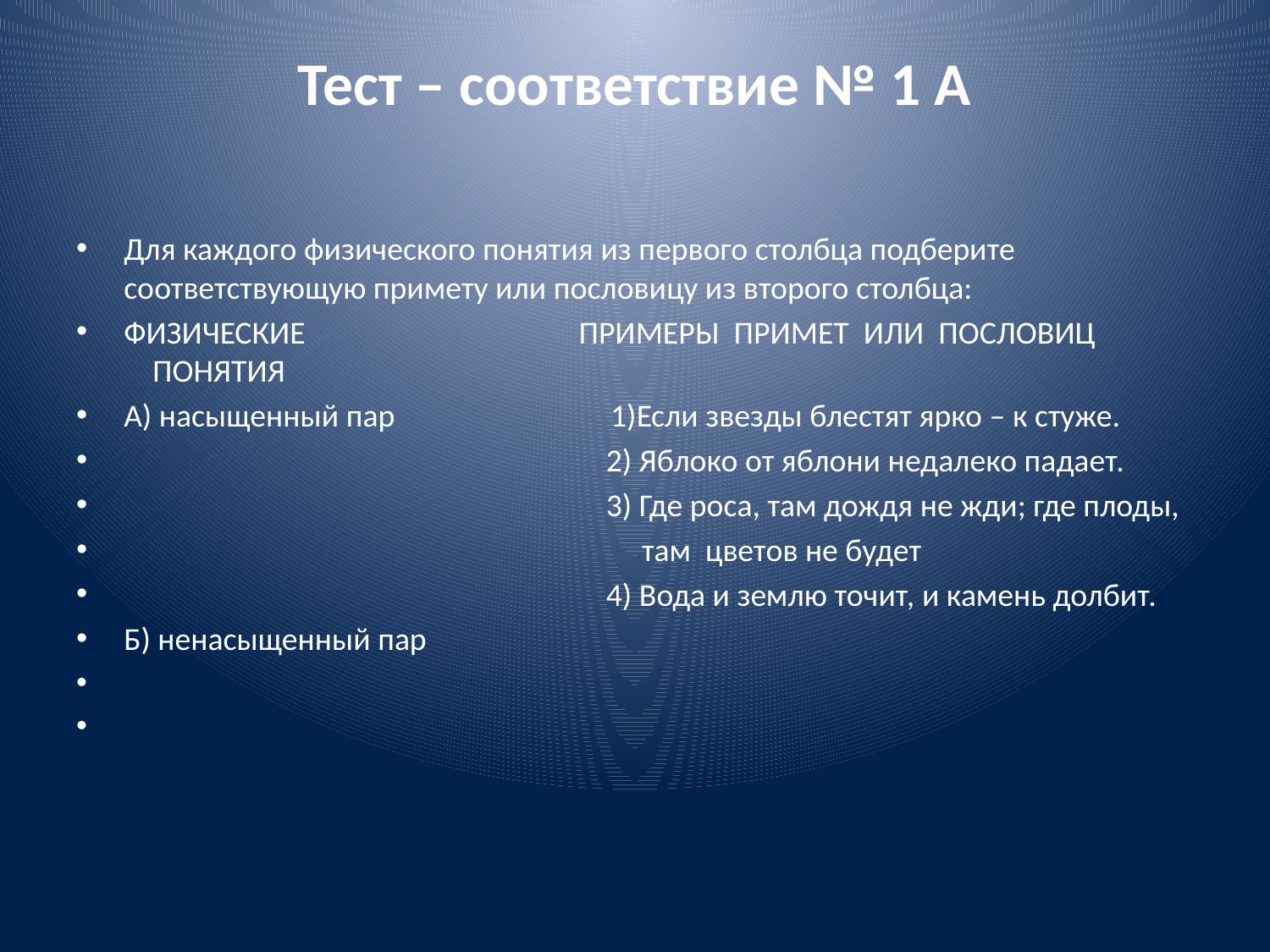

# Тест – соответствие № 1 А
Для каждого физического понятия из первого столбца подберите соответствующую примету или пословицу из второго столбца:
ФИЗИЧЕСКИЕ                                      ПРИМЕРЫ  ПРИМЕТ  ИЛИ  ПОСЛОВИЦ
    ПОНЯТИЯ
А) насыщенный пар                              1)Если звезды блестят ярко – к стуже.
                                                                   2) Яблоко от яблони недалеко падает.
                                                                   3) Где роса, там дождя не жди; где плоды,
                                                                        там  цветов не будет
                                                                   4) Вода и землю точит, и камень долбит.
Б) ненасыщенный пар